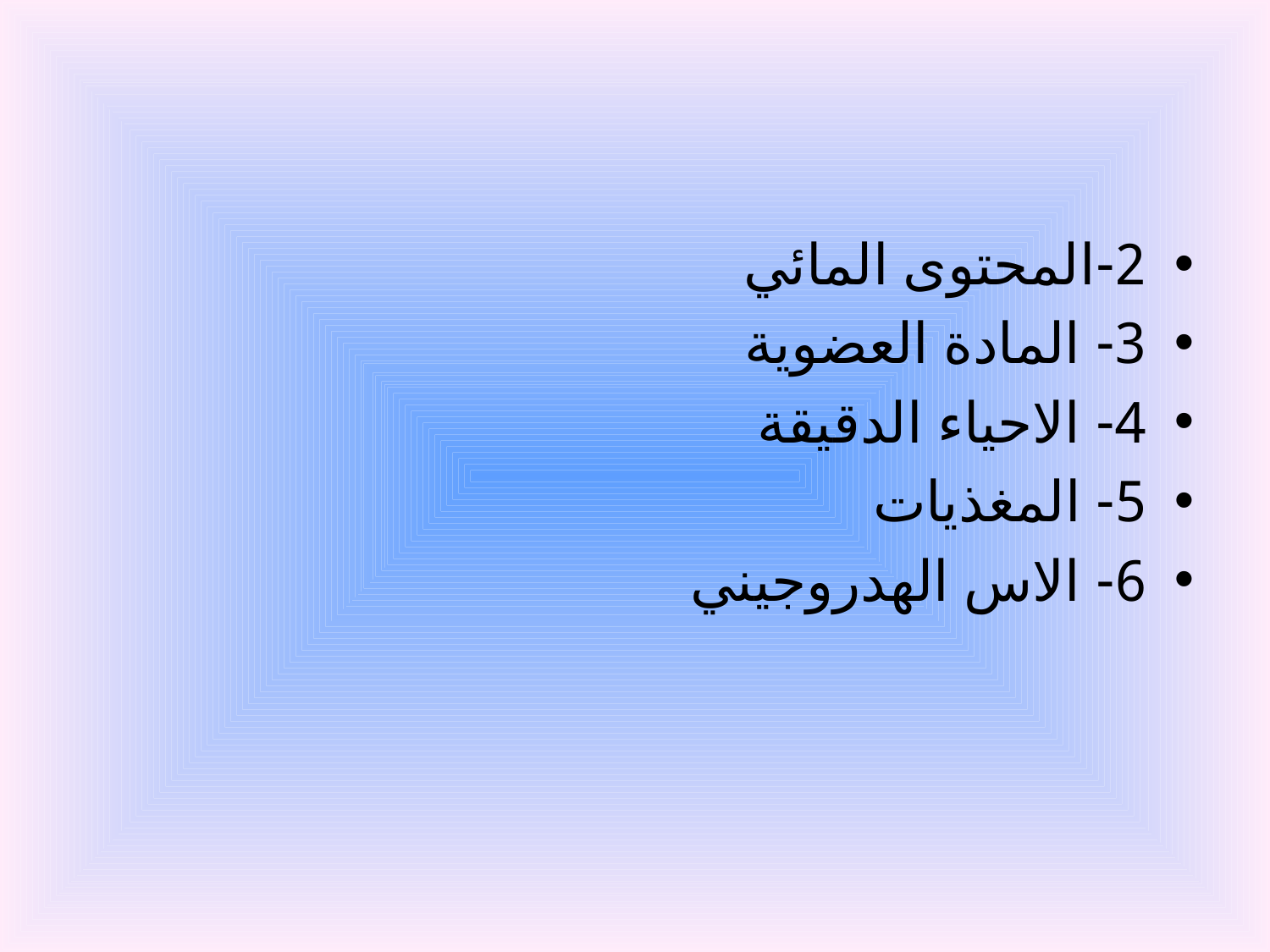

#
2-المحتوى المائي
3- المادة العضوية
4- الاحياء الدقيقة
5- المغذيات
6- الاس الهدروجيني